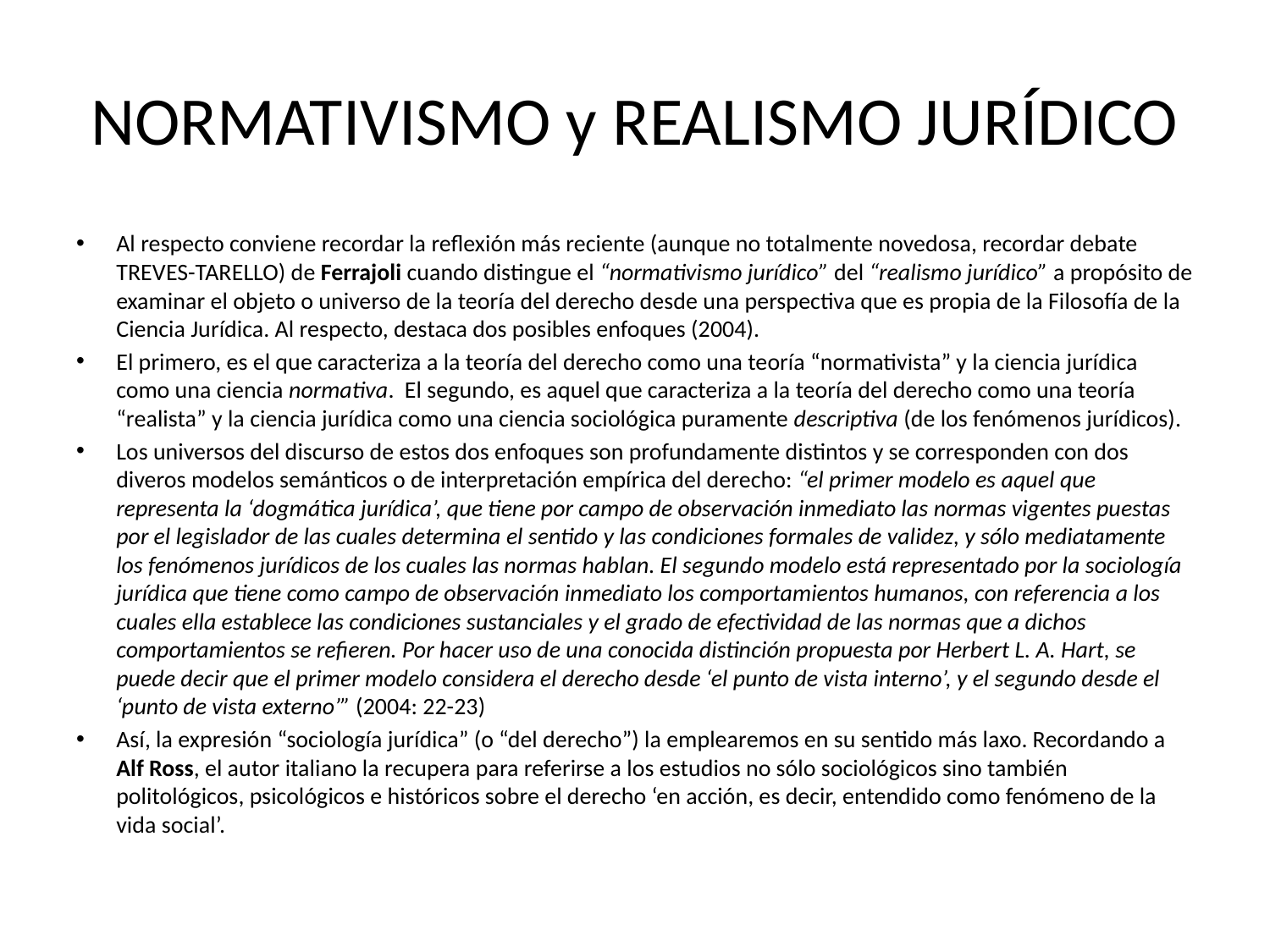

# NORMATIVISMO y REALISMO JURÍDICO
Al respecto conviene recordar la reflexión más reciente (aunque no totalmente novedosa, recordar debate TREVES-TARELLO) de Ferrajoli cuando distingue el “normativismo jurídico” del “realismo jurídico” a propósito de examinar el objeto o universo de la teoría del derecho desde una perspectiva que es propia de la Filosofía de la Ciencia Jurídica. Al respecto, destaca dos posibles enfoques (2004).
El primero, es el que caracteriza a la teoría del derecho como una teoría “normativista” y la ciencia jurídica como una ciencia normativa.  El segundo, es aquel que caracteriza a la teoría del derecho como una teoría “realista” y la ciencia jurídica como una ciencia sociológica puramente descriptiva (de los fenómenos jurídicos).
Los universos del discurso de estos dos enfoques son profundamente distintos y se corresponden con dos diveros modelos semánticos o de interpretación empírica del derecho: “el primer modelo es aquel que representa la ‘dogmática jurídica’, que tiene por campo de observación inmediato las normas vigentes puestas por el legislador de las cuales determina el sentido y las condiciones formales de validez, y sólo mediatamente los fenómenos jurídicos de los cuales las normas hablan. El segundo modelo está representado por la sociología jurídica que tiene como campo de observación inmediato los comportamientos humanos, con referencia a los cuales ella establece las condiciones sustanciales y el grado de efectividad de las normas que a dichos comportamientos se refieren. Por hacer uso de una conocida distinción propuesta por Herbert L. A. Hart, se puede decir que el primer modelo considera el derecho desde ‘el punto de vista interno’, y el segundo desde el ‘punto de vista externo’” (2004: 22-23)
Así, la expresión “sociología jurídica” (o “del derecho”) la emplearemos en su sentido más laxo. Recordando a Alf Ross, el autor italiano la recupera para referirse a los estudios no sólo sociológicos sino también politológicos, psicológicos e históricos sobre el derecho ‘en acción, es decir, entendido como fenómeno de la vida social’.